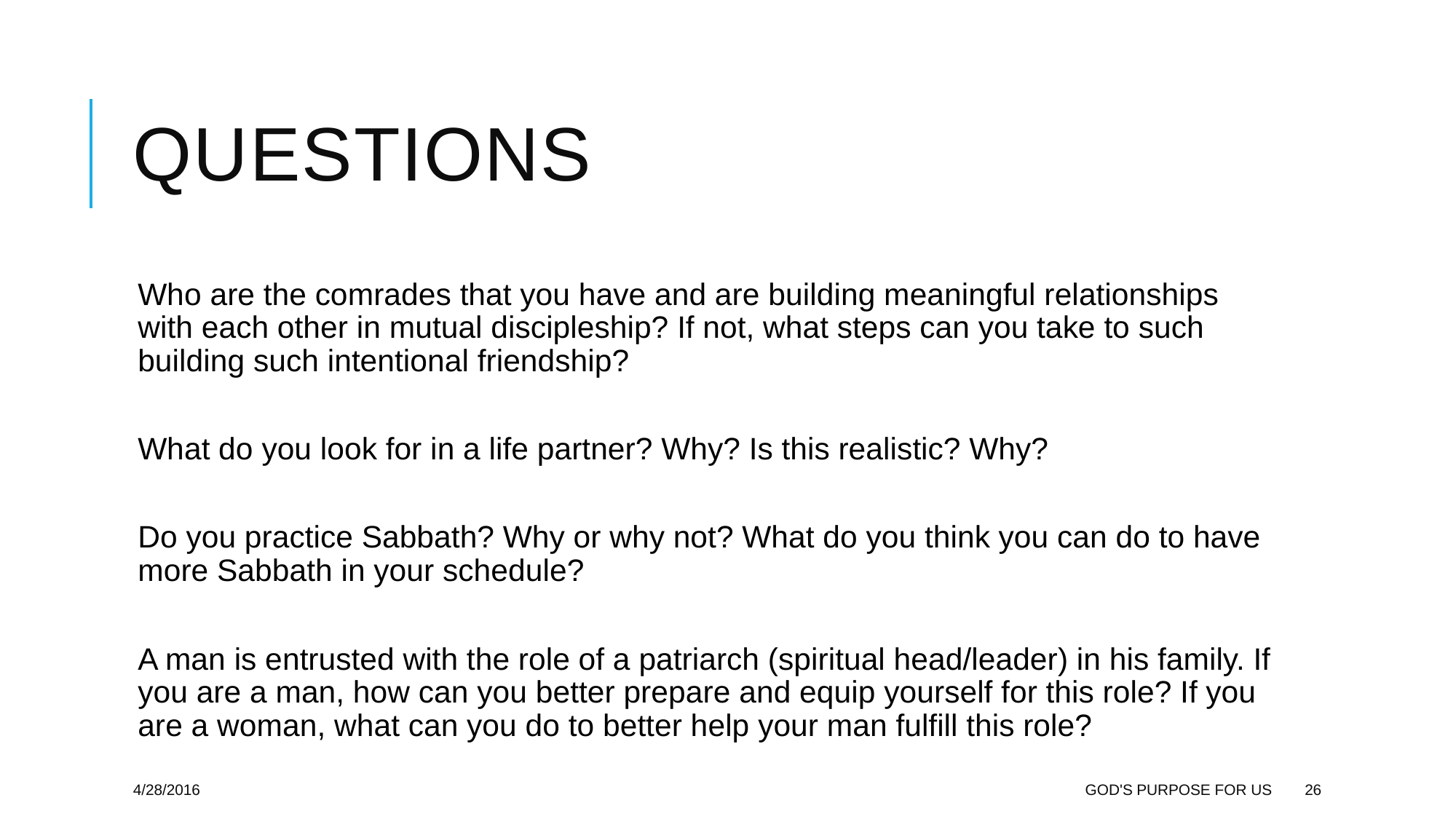

# Questions
Who are the comrades that you have and are building meaningful relationships with each other in mutual discipleship? If not, what steps can you take to such building such intentional friendship?

What do you look for in a life partner? Why? Is this realistic? Why?

Do you practice Sabbath? Why or why not? What do you think you can do to have more Sabbath in your schedule?

A man is entrusted with the role of a patriarch (spiritual head/leader) in his family. If you are a man, how can you better prepare and equip yourself for this role? If you are a woman, what can you do to better help your man fulfill this role?

4/28/2016
God's Purpose for US
26